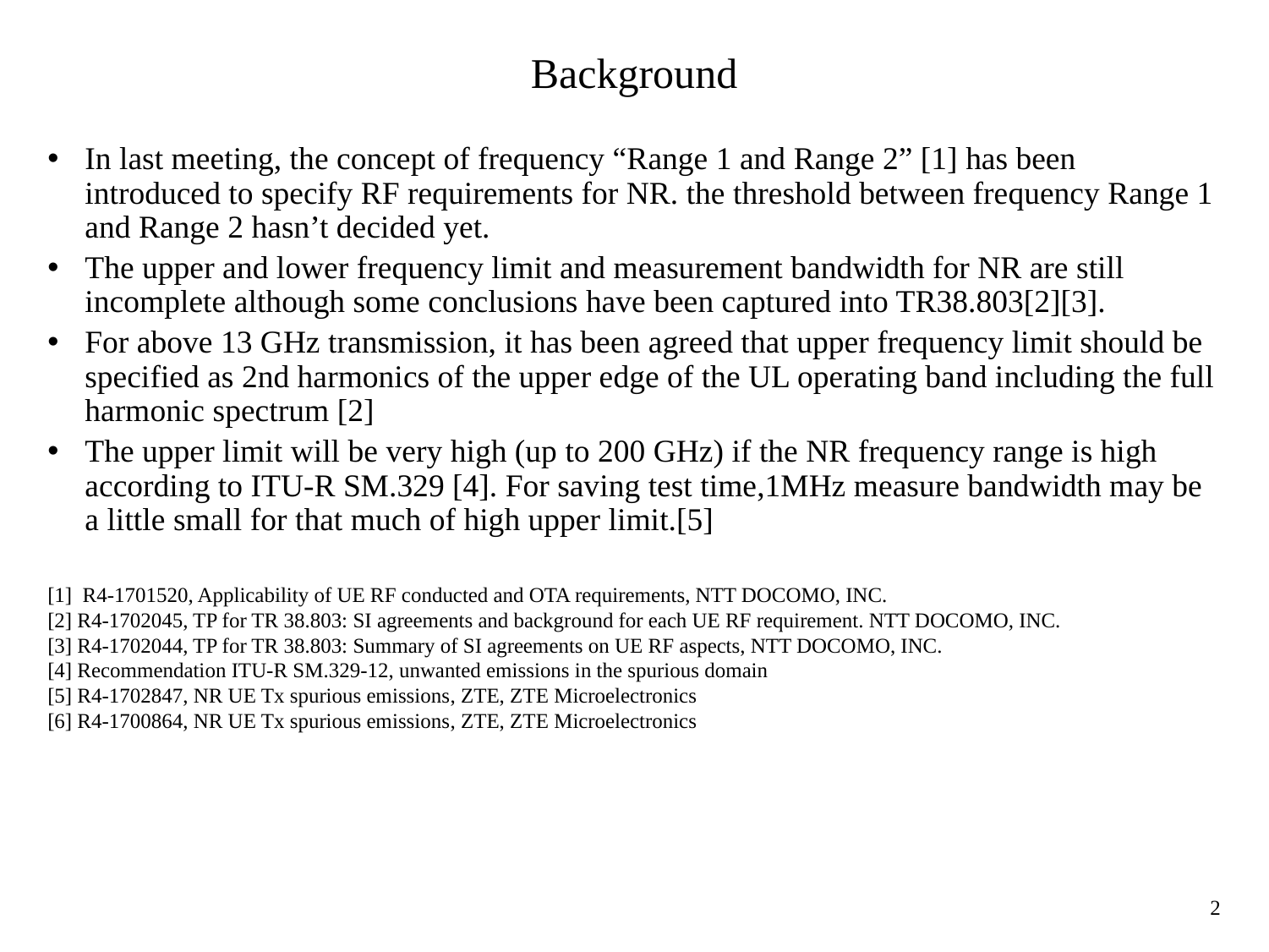

# Background
In last meeting, the concept of frequency “Range 1 and Range 2” [1] has been introduced to specify RF requirements for NR. the threshold between frequency Range 1 and Range 2 hasn’t decided yet.
The upper and lower frequency limit and measurement bandwidth for NR are still incomplete although some conclusions have been captured into TR38.803[2][3].
For above 13 GHz transmission, it has been agreed that upper frequency limit should be specified as 2nd harmonics of the upper edge of the UL operating band including the full harmonic spectrum [2]
The upper limit will be very high (up to 200 GHz) if the NR frequency range is high according to ITU-R SM.329 [4]. For saving test time,1MHz measure bandwidth may be a little small for that much of high upper limit.[5]
[1]  R4-1701520, Applicability of UE RF conducted and OTA requirements, NTT DOCOMO, INC.
[2] R4-1702045, TP for TR 38.803: SI agreements and background for each UE RF requirement. NTT DOCOMO, INC.
[3] R4-1702044, TP for TR 38.803: Summary of SI agreements on UE RF aspects, NTT DOCOMO, INC.
[4] Recommendation ITU-R SM.329-12, unwanted emissions in the spurious domain
[5] R4-1702847, NR UE Tx spurious emissions, ZTE, ZTE Microelectronics
[6] R4-1700864, NR UE Tx spurious emissions, ZTE, ZTE Microelectronics
2